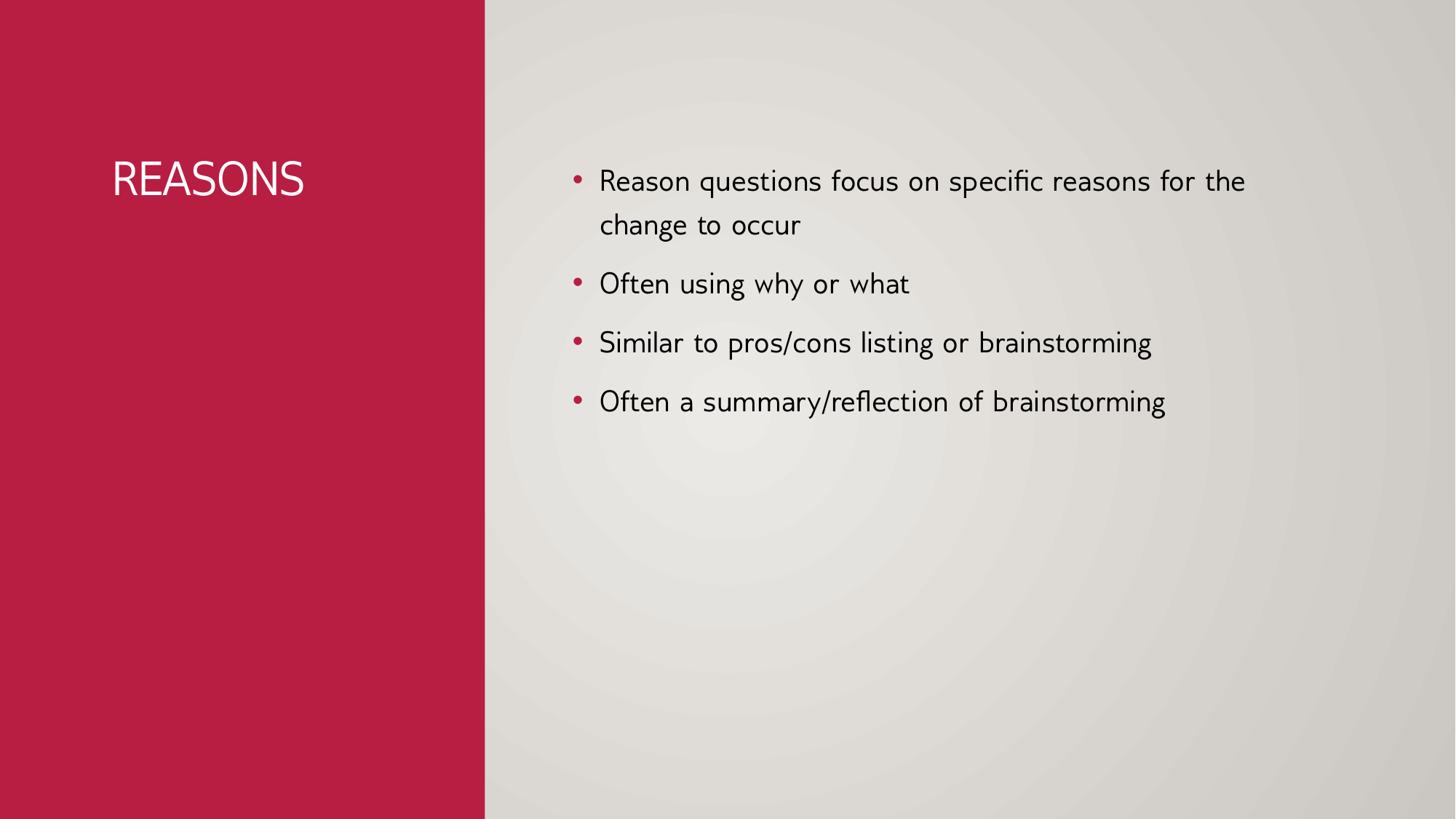

# reasons
Reason questions focus on specific reasons for the change to occur
Often using why or what
Similar to pros/cons listing or brainstorming
Often a summary/reflection of brainstorming